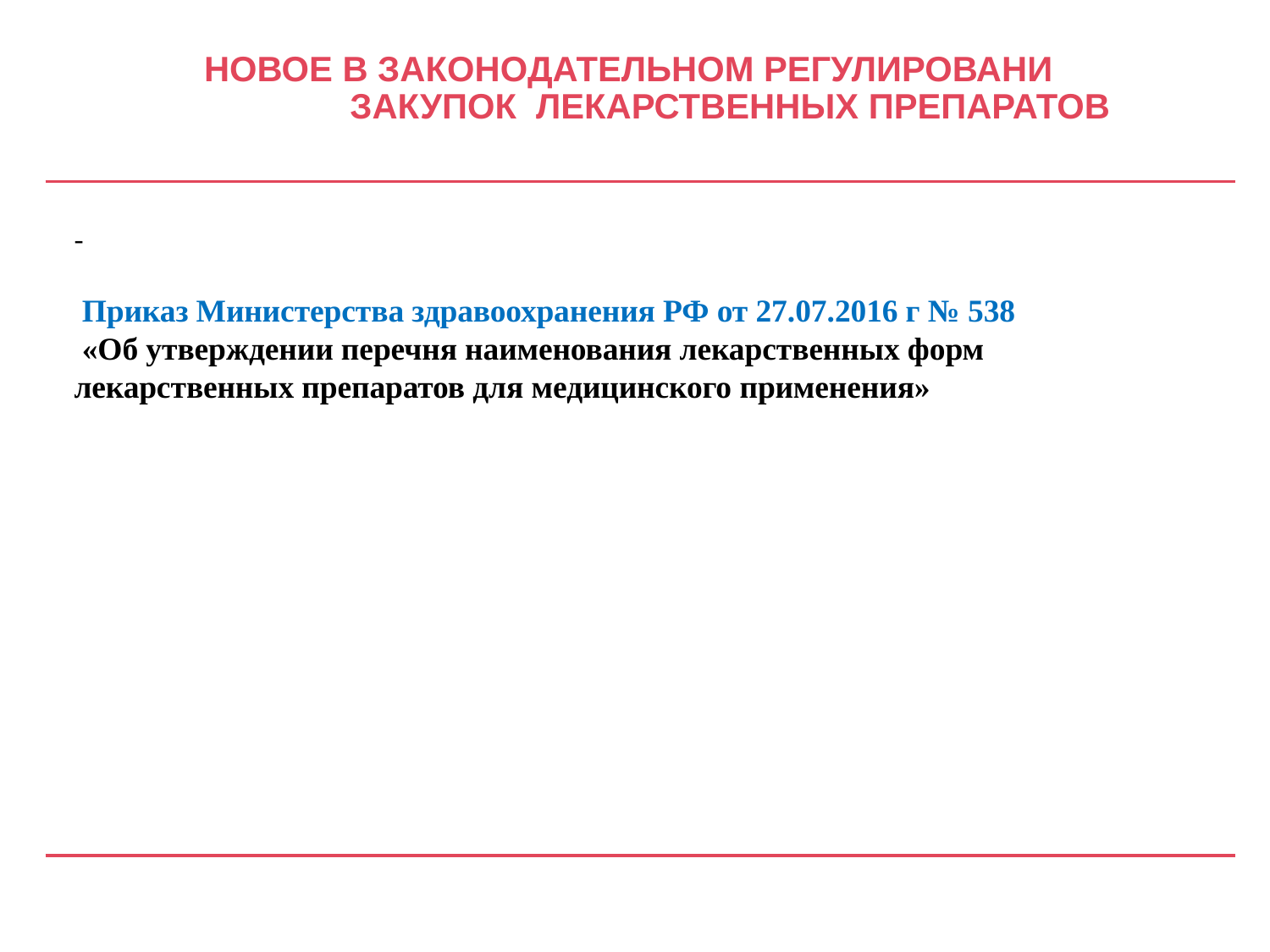

# НОВОЕ В ЗАКОНОДАТЕЛЬНОМ РЕГУЛИРОВАНИ ЗАКУПОК  ЛЕКАРСТВЕННЫХ ПРЕПАРАТОВ

-

 Приказ Министерства здравоохранения РФ от 27.07.2016 г № 538
 «Об утверждении перечня наименования лекарственных форм лекарственных препаратов для медицинского применения»